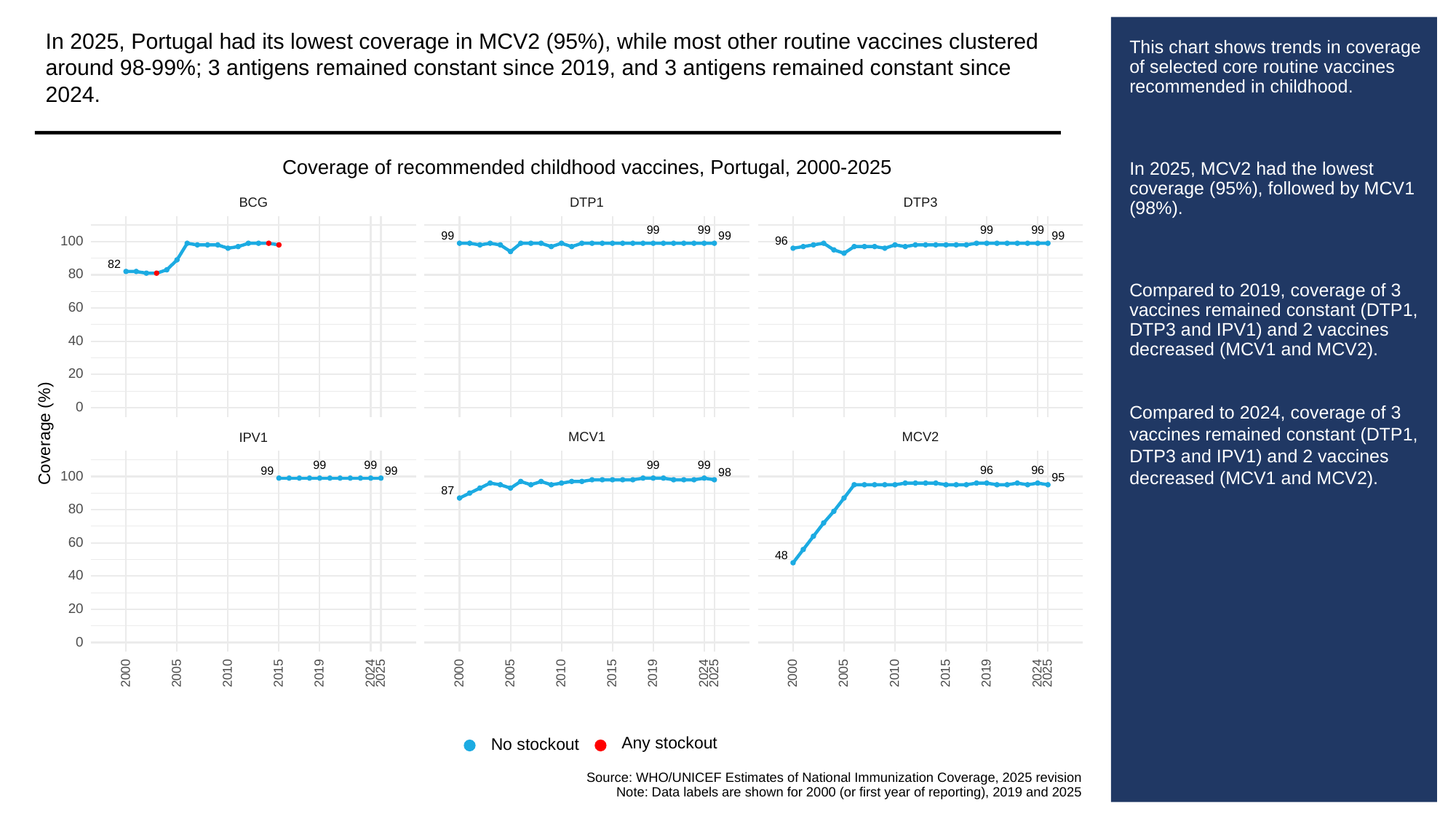

In 2025, Portugal had its lowest coverage in MCV2 (95%), while most other routine vaccines clustered around 98-99%; 3 antigens remained constant since 2019, and 3 antigens remained constant since 2024.
# This chart shows trends in coverage of selected core routine vaccines recommended in childhood.

In 2025, MCV2 had the lowest coverage (95%), followed by MCV1 (98%).

Compared to 2019, coverage of 3 vaccines remained constant (DTP1, DTP3 and IPV1) and 2 vaccines decreased (MCV1 and MCV2).

Compared to 2024, coverage of 3 vaccines remained constant (DTP1, DTP3 and IPV1) and 2 vaccines decreased (MCV1 and MCV2).

Coverage of recommended childhood vaccines, Portugal, 2000-2025
BCG
DTP3
DTP1

99
99
99
99
99
99
99
100
96

82

80

60

40

20

0

Coverage (%)
MCV1
MCV2
IPV1

99
99
99
99
96
96
99
99
98
100
95

87

80

60

48

40

20

0

2000
2005
2010
2015
2019
2024
2025
2000
2005
2010
2015
2019
2024
2025
2000
2005
2010
2015
2019
2024
2025
Any stockout
No stockout

Source: WHO/UNICEF Estimates of National Immunization Coverage, 2025 revision
Note: Data labels are shown for 2000 (or first year of reporting), 2019 and 2025